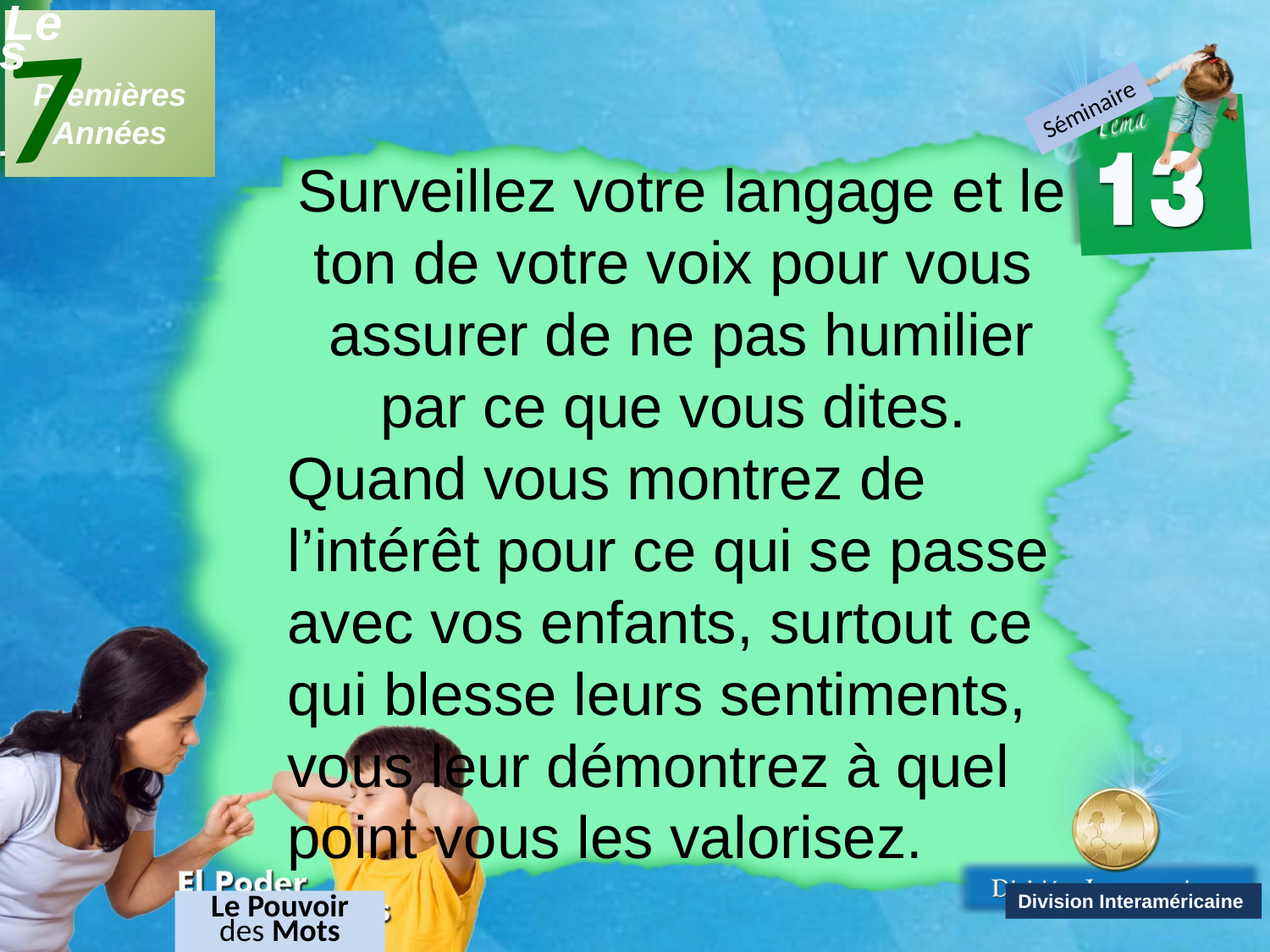

7
Les
         Premières
Années
Séminaire
Surveillez votre langage et le ton de votre voix pour vous  assurer de ne pas humilier par ce que vous dites.
Quand vous montrez de l’intérêt pour ce qui se passe avec vos enfants, surtout ce qui blesse leurs sentiments, vous leur démontrez à quel point vous les valorisez.
Division Interaméricaine
Le Pouvoir des Mots